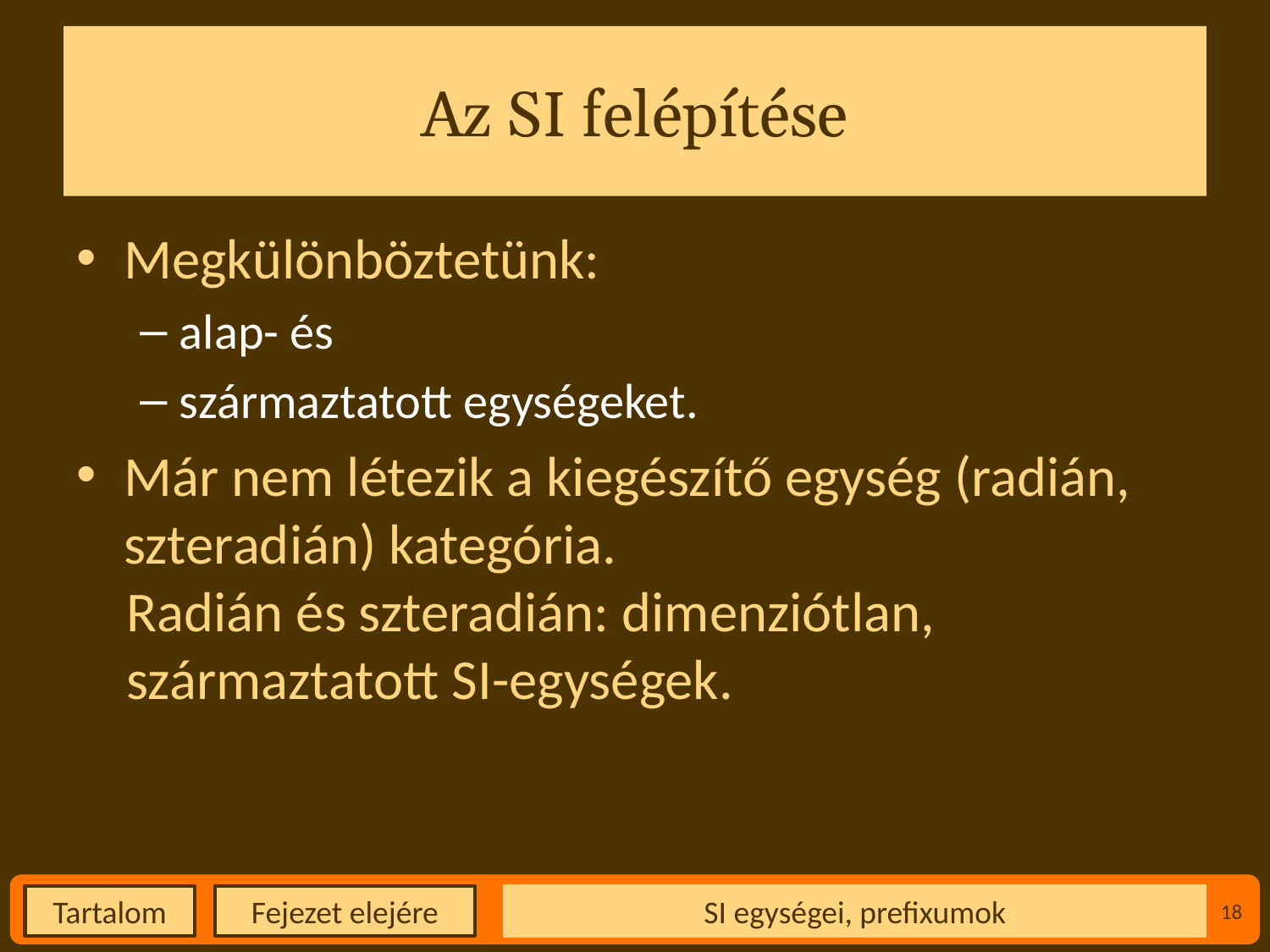

# Az SI felépítése
Megkülönböztetünk:
alap- és
származtatott egységeket.
Már nem létezik a kiegészítő egység (radián, szteradián) kategória.
Radián és szteradián: dimenziótlan, származtatott SI-egységek.
SI egységei, prefixumok
18
Fejezet elejére